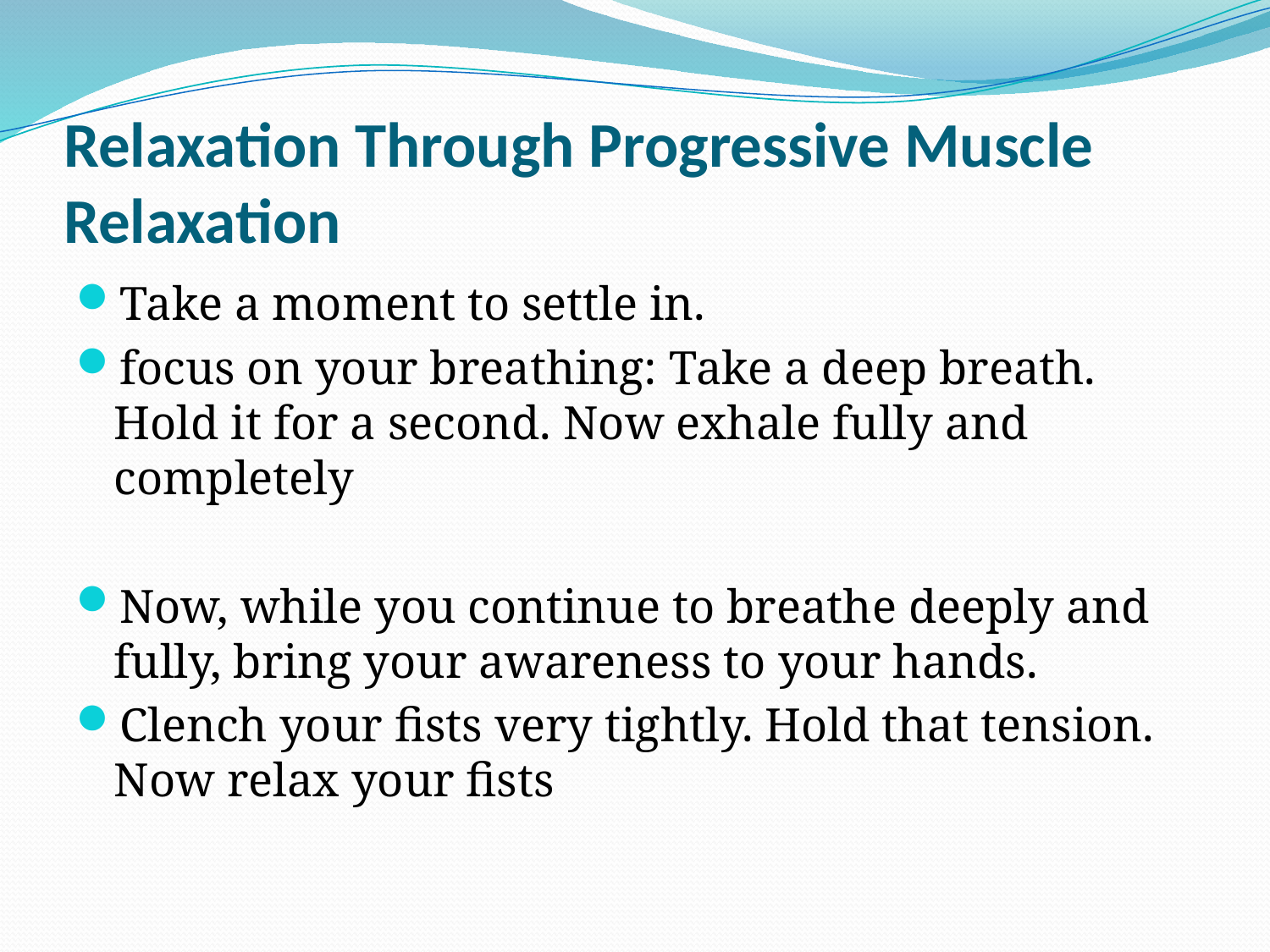

# Relaxation Through Progressive Muscle Relaxation
Take a moment to settle in.
focus on your breathing: Take a deep breath. Hold it for a second. Now exhale fully and completely

Now, while you continue to breathe deeply and fully, bring your awareness to your hands.
Clench your fists very tightly. Hold that tension. Now relax your fists